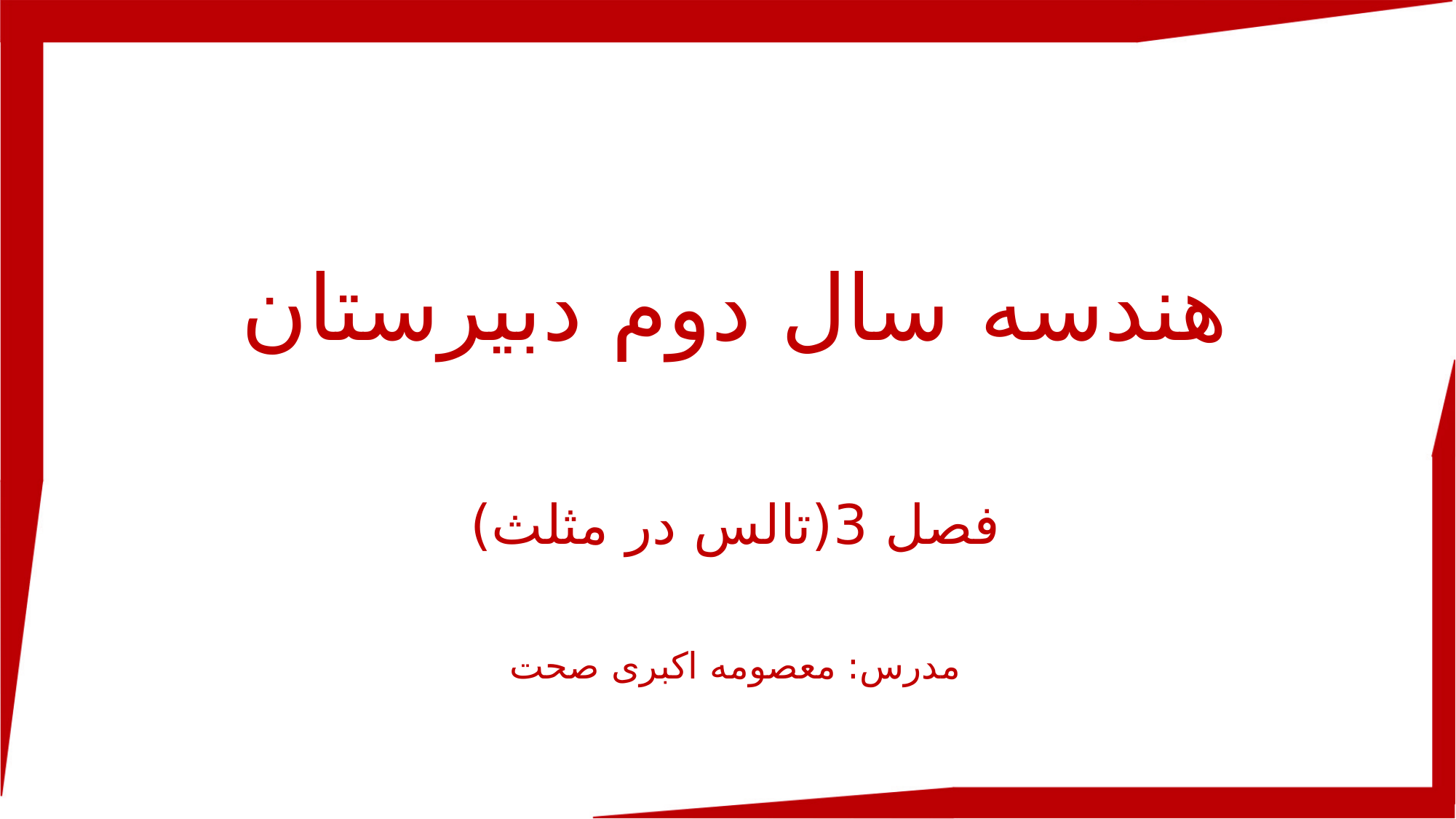

هندسه سال دوم دبیرستان
فصل 3(تالس در مثلث)
مدرس: معصومه اکبری صحت